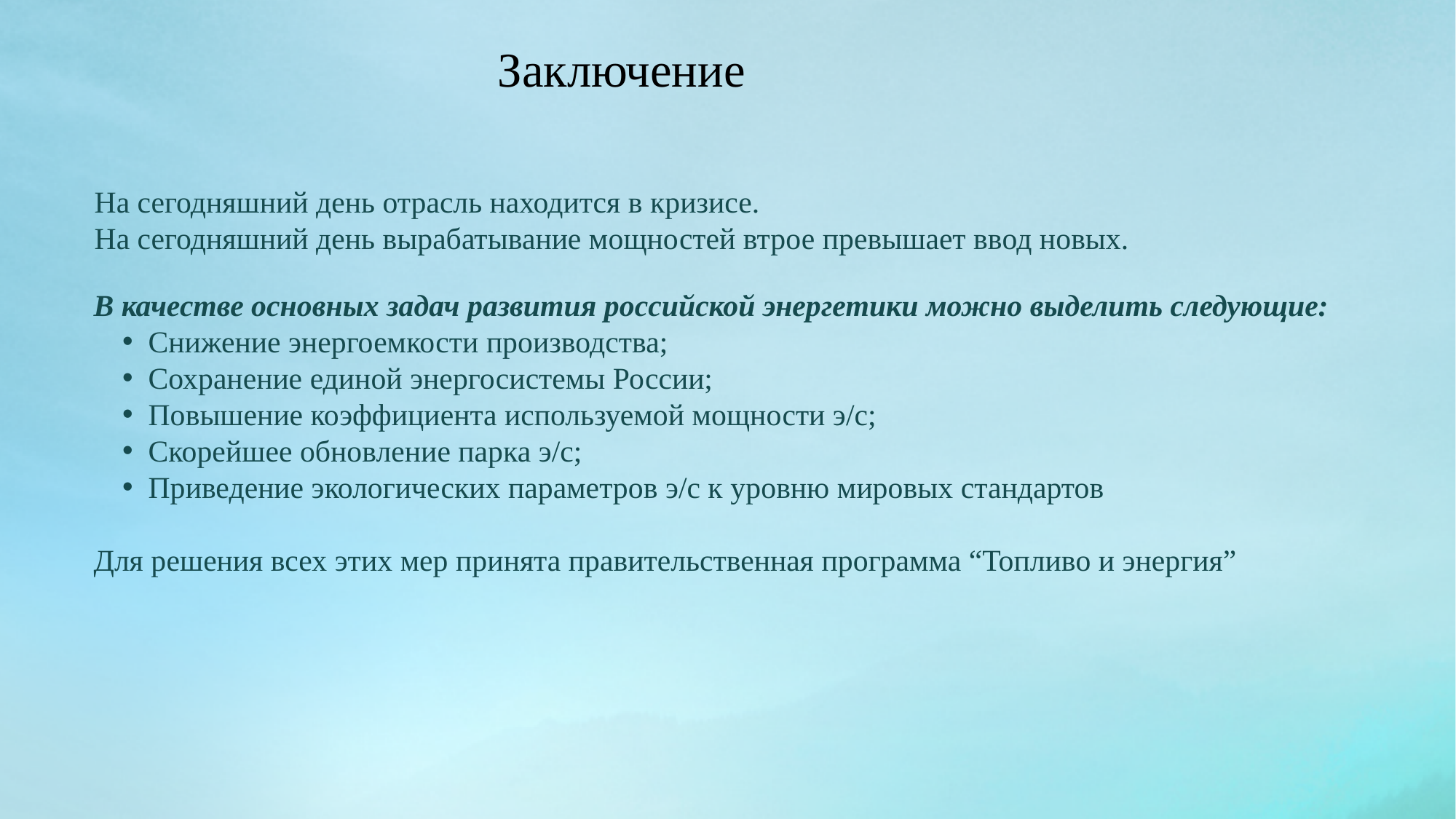

Заключение
На сегодняшний день отрасль находится в кризисе.
На сегодняшний день вырабатывание мощностей втрое превышает ввод новых.

В качестве основных задач развития российской энергетики можно выделить следующие:
Снижение энергоемкости производства;
Сохранение единой энергосистемы России;
Повышение коэффициента используемой мощности э/с;
Скорейшее обновление парка э/с;
Приведение экологических параметров э/с к уровню мировых стандартов

Для решения всех этих мер принята правительственная программа “Топливо и энергия”